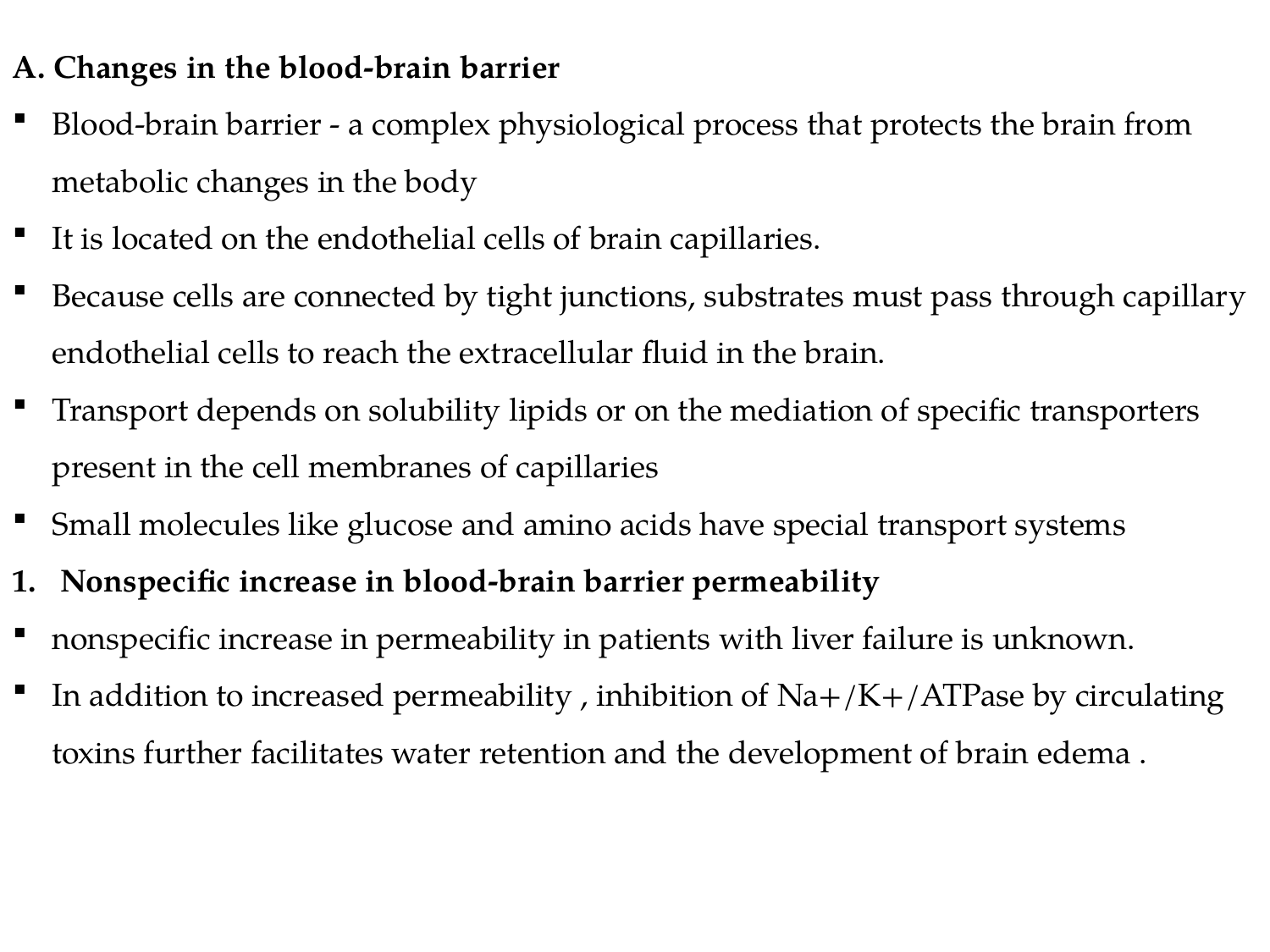

A. Changes in the blood-brain barrier
Blood-brain barrier - a complex physiological process that protects the brain from metabolic changes in the body
It is located on the endothelial cells of brain capillaries.
Because cells are connected by tight junctions, substrates must pass through capillary endothelial cells to reach the extracellular fluid in the brain.
Transport depends on solubility lipids or on the mediation of specific transporters present in the cell membranes of capillaries
Small molecules like glucose and amino acids have special transport systems
Nonspecific increase in blood-brain barrier permeability
nonspecific increase in permeability in patients with liver failure is unknown.
In addition to increased permeability , inhibition of Na+/K+/ATPase by circulating toxins further facilitates water retention and the development of brain edema .